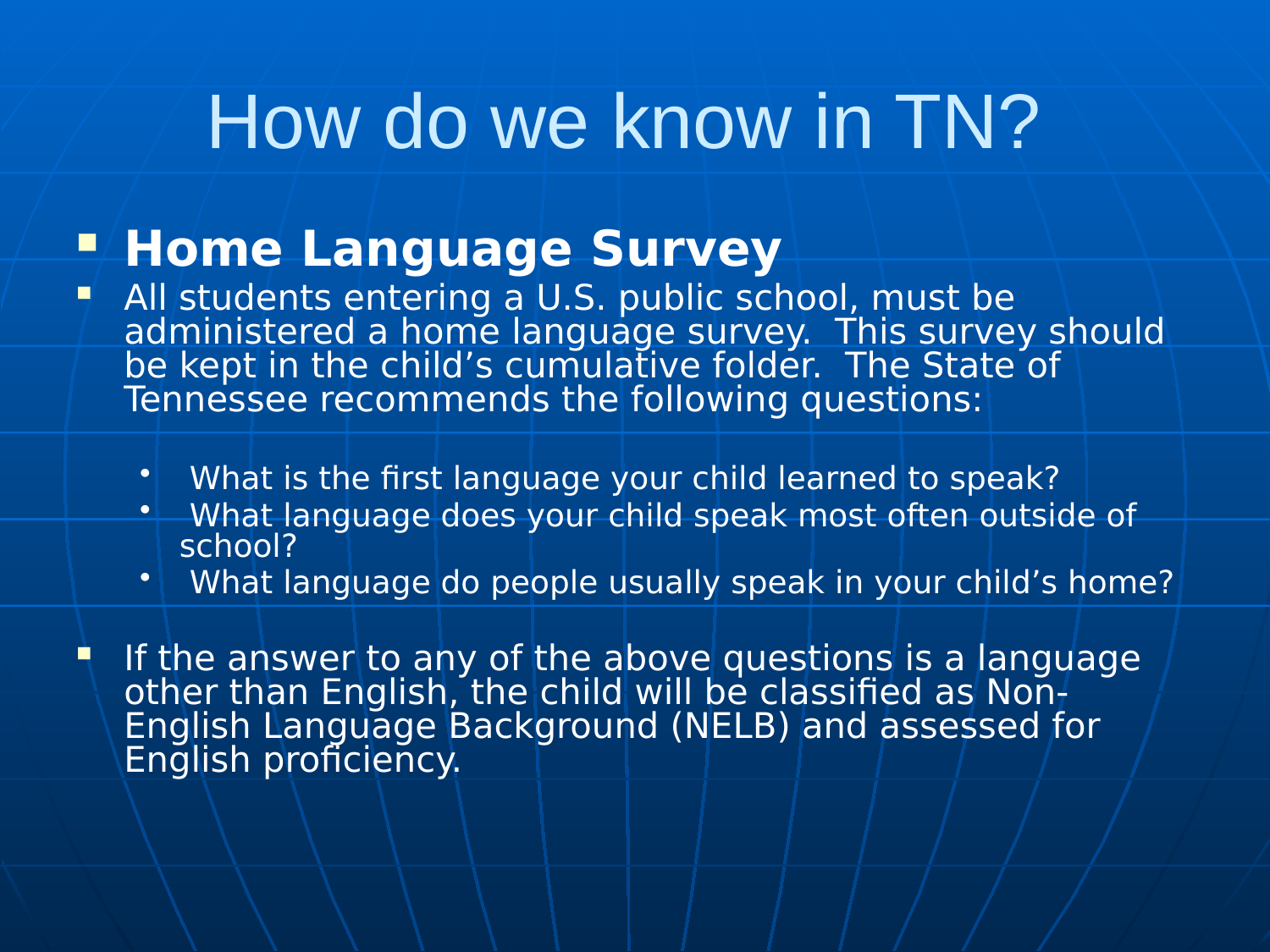

# How do we know in TN?
Home Language Survey
All students entering a U.S. public school, must be administered a home language survey.  This survey should be kept in the child’s cumulative folder.  The State of Tennessee recommends the following questions:

 What is the first language your child learned to speak?
 What language does your child speak most often outside of   school?
 What language do people usually speak in your child’s home?

If the answer to any of the above questions is a language other than English, the child will be classified as Non-English Language Background (NELB) and assessed for English proficiency.